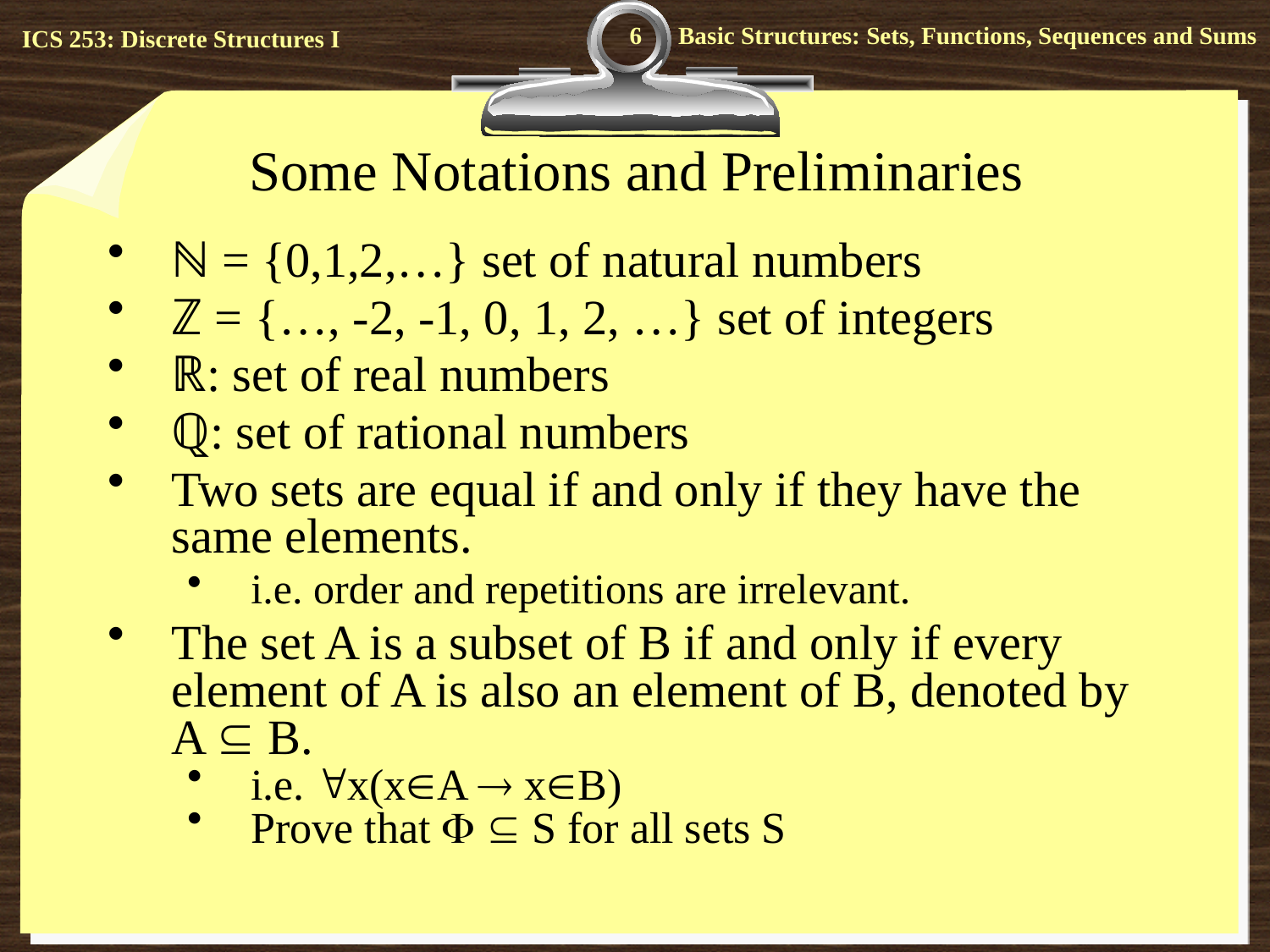

6
# Some Notations and Preliminaries
ℕ = {0,1,2,…} set of natural numbers
ℤ = {…, -2, -1, 0, 1, 2, …} set of integers
ℝ: set of real numbers
ℚ: set of rational numbers
Two sets are equal if and only if they have the same elements.
i.e. order and repetitions are irrelevant.
The set A is a subset of B if and only if every element of A is also an element of B, denoted by A ⊆ B.
i.e. ∀x(x∈A → x∈B)
Prove that Φ ⊆ S for all sets S